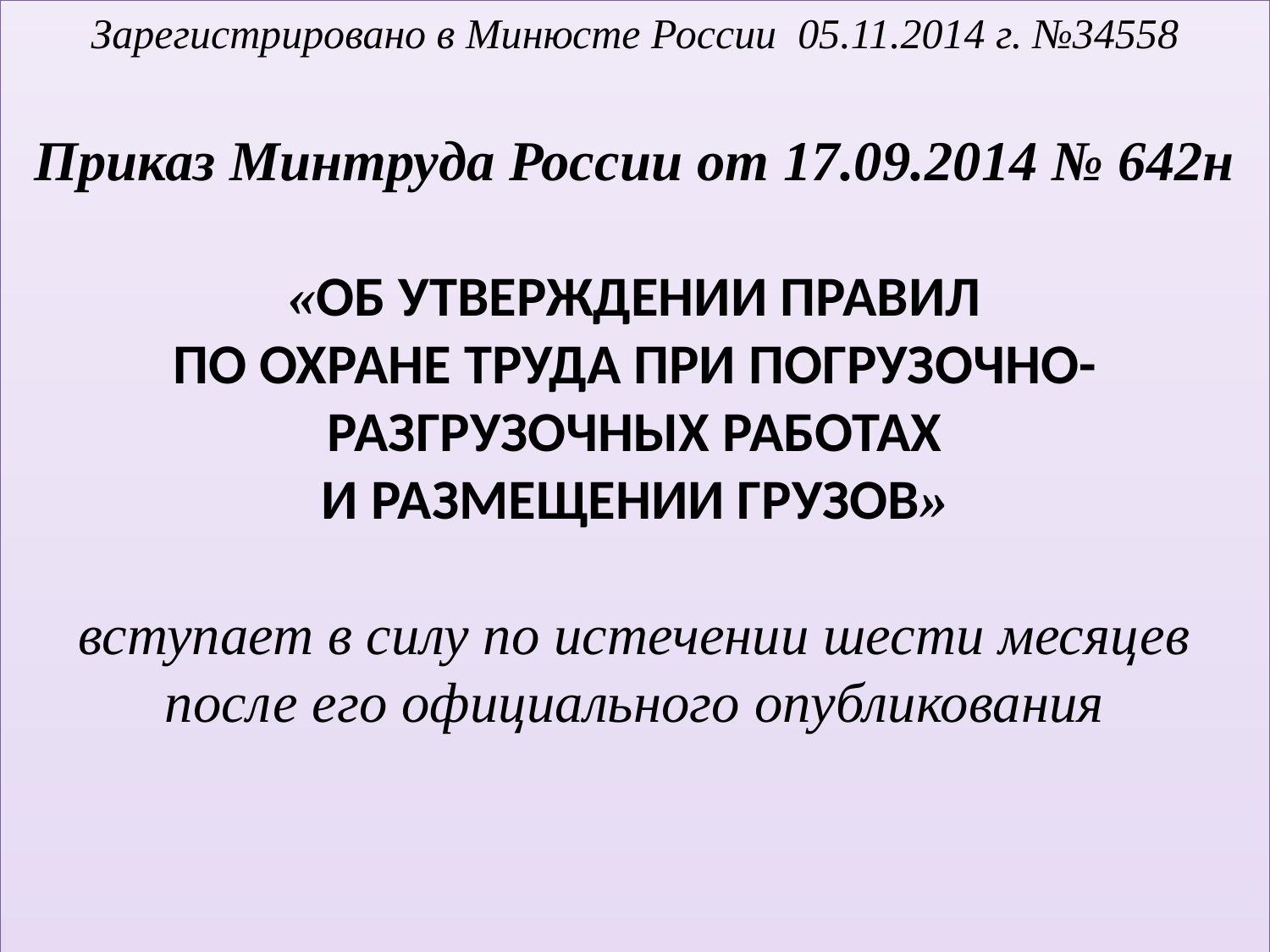

Зарегистрировано в Минюсте России  05.11.2014 г. №34558
Приказ Минтруда России от 17.09.2014 № 642н
«ОБ УТВЕРЖДЕНИИ ПРАВИЛ
ПО ОХРАНЕ ТРУДА ПРИ ПОГРУЗОЧНО-РАЗГРУЗОЧНЫХ РАБОТАХ
И РАЗМЕЩЕНИИ ГРУЗОВ»
вступает в силу по истечении шести месяцев после его официального опубликования

10